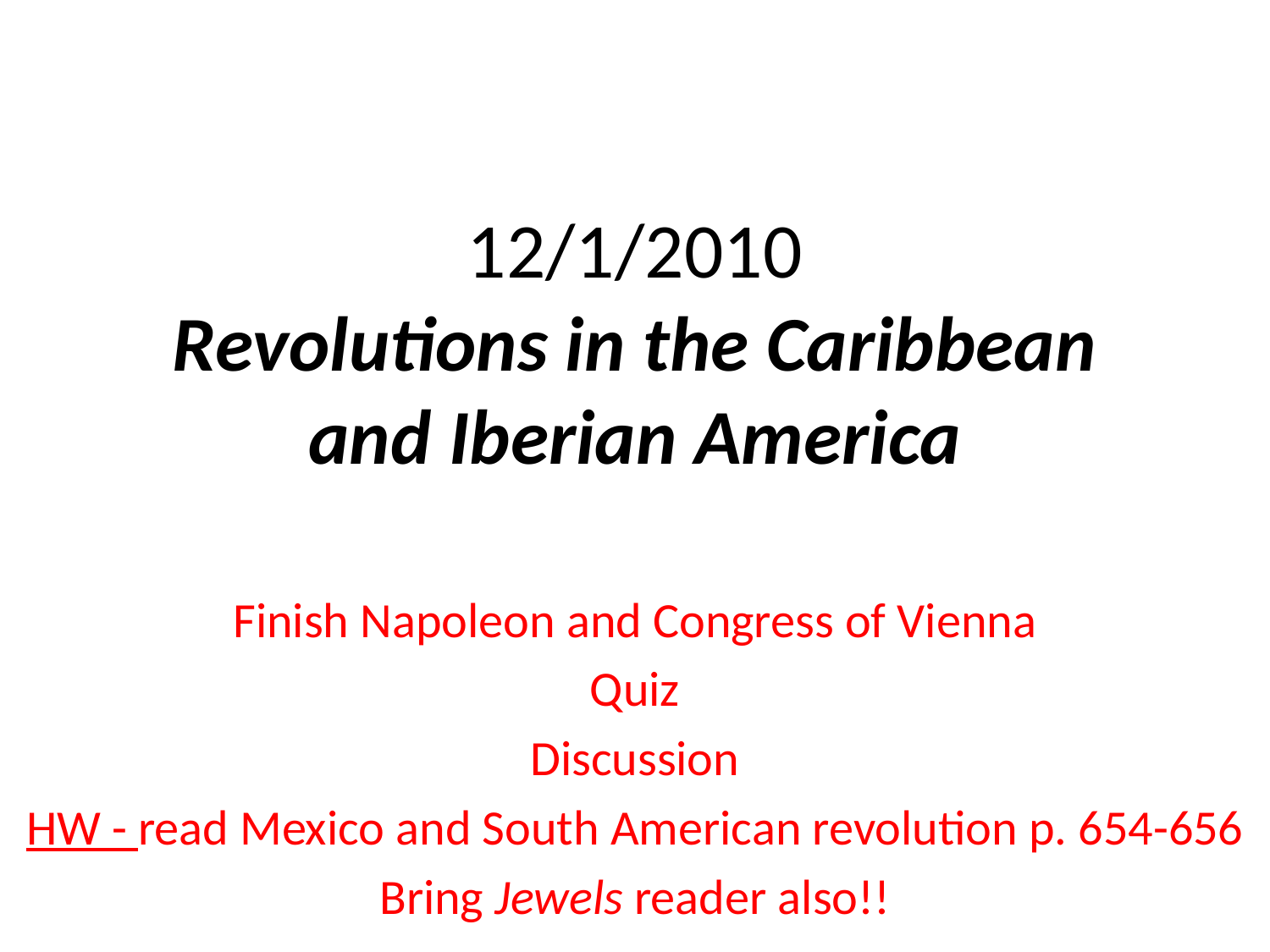

# 12/1/2010 Revolutions in the Caribbean and Iberian America
Finish Napoleon and Congress of Vienna
Quiz
Discussion
HW - read Mexico and South American revolution p. 654-656
Bring Jewels reader also!!